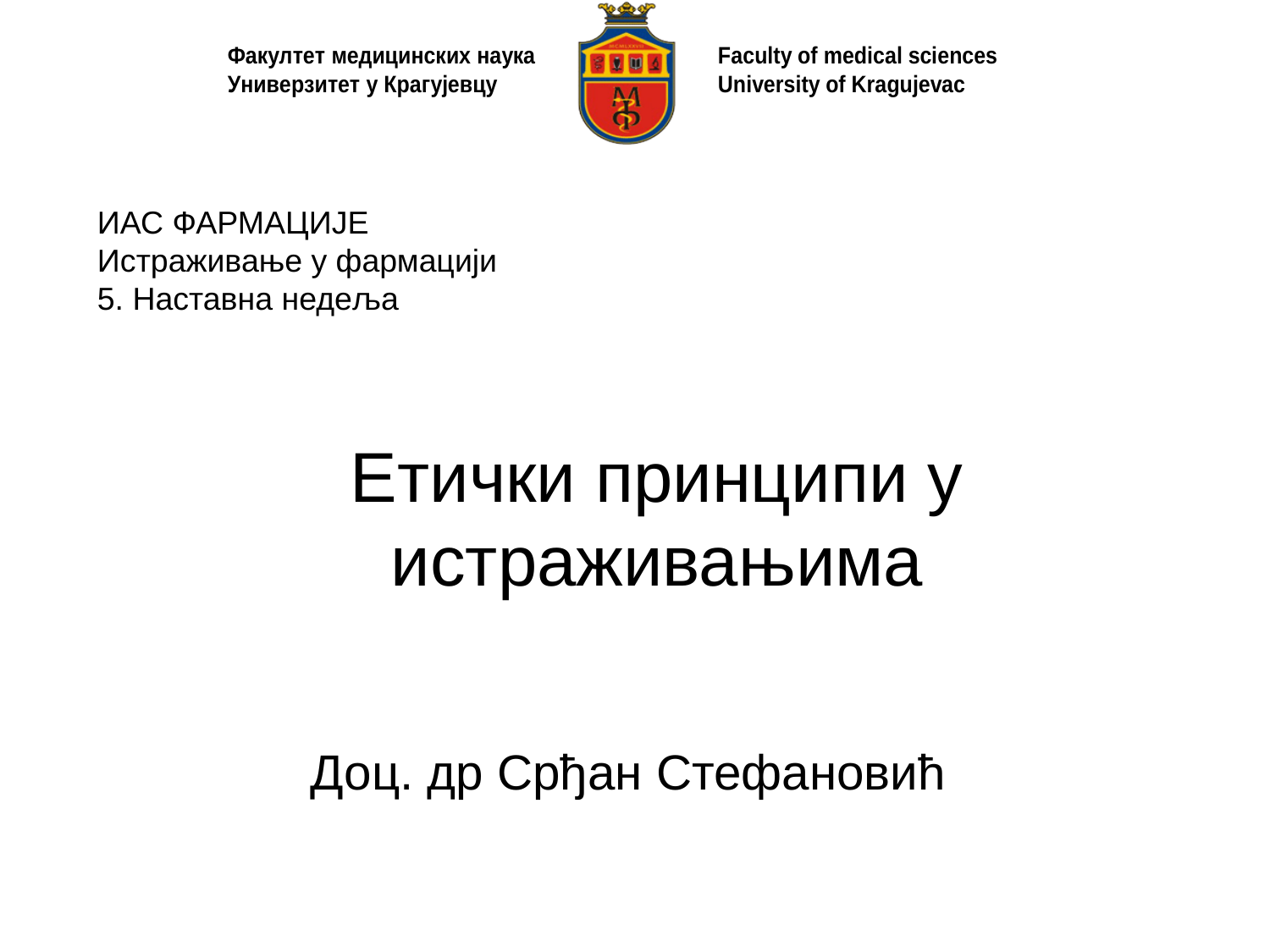

ИАС ФАРМАЦИЈЕ
Истраживање у фармацији
5. Наставна недеља
# Етички принципи у истраживањима
Доц. др Срђан Стефановић